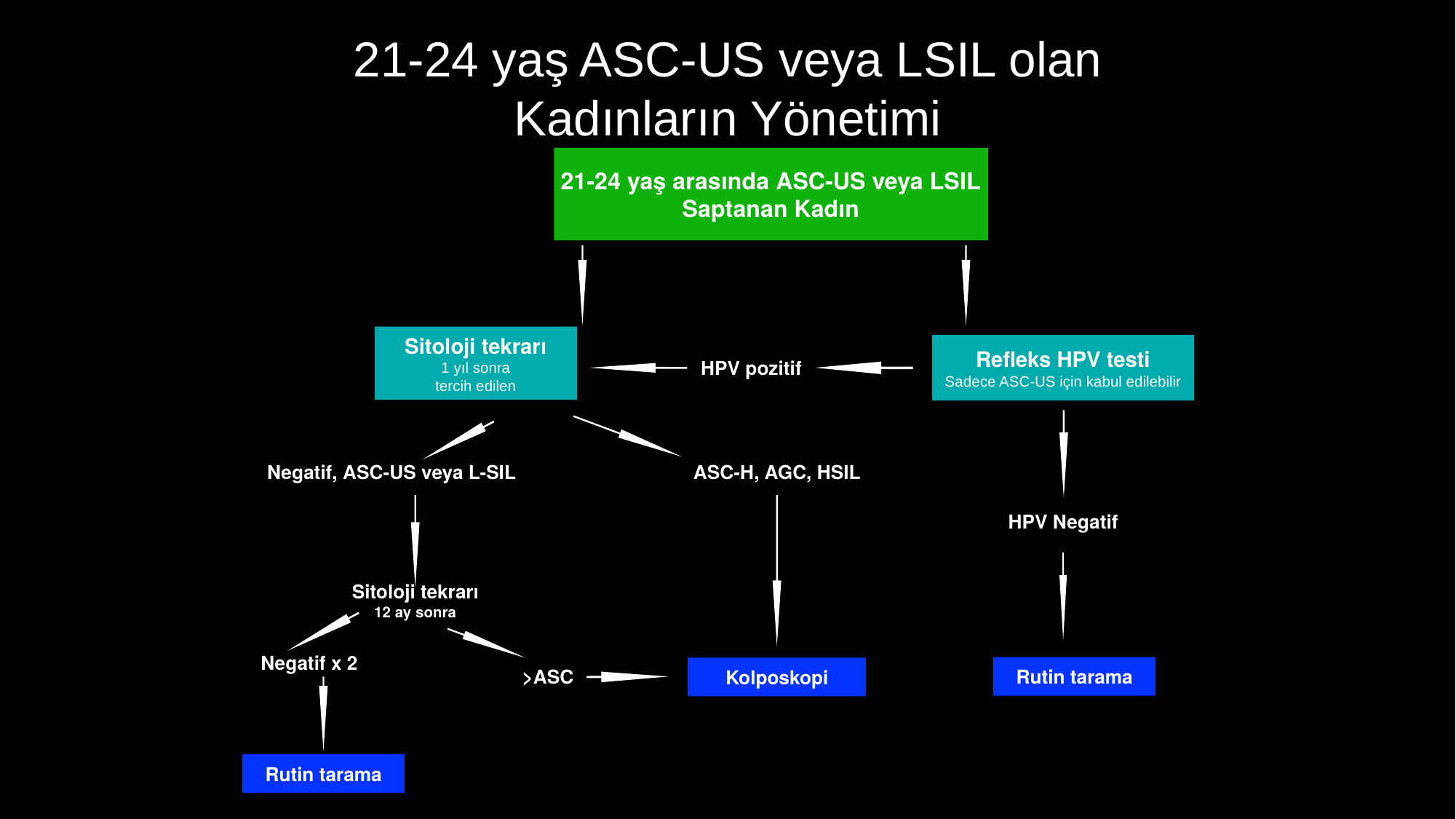

# 21-24 yaş ASC-US veya LSIL olan Kadınların Yönetimi
21-24 yaş arasında ASC-US veya LSIL Saptanan Kadın

Sitoloji tekrarı
1 yıl sonra
tercih edilen
Refleks HPV testi
Sadece ASC-US için kabul edilebilir
HPV pozitif

Negatif, ASC-US veya L-SIL
ASC-H, AGC, HSIL
HPV Negatif

Sitoloji tekrarı
12 ay sonra

Negatif x 2
Rutin tarama
Kolposkopi
>ASC

Rutin tarama